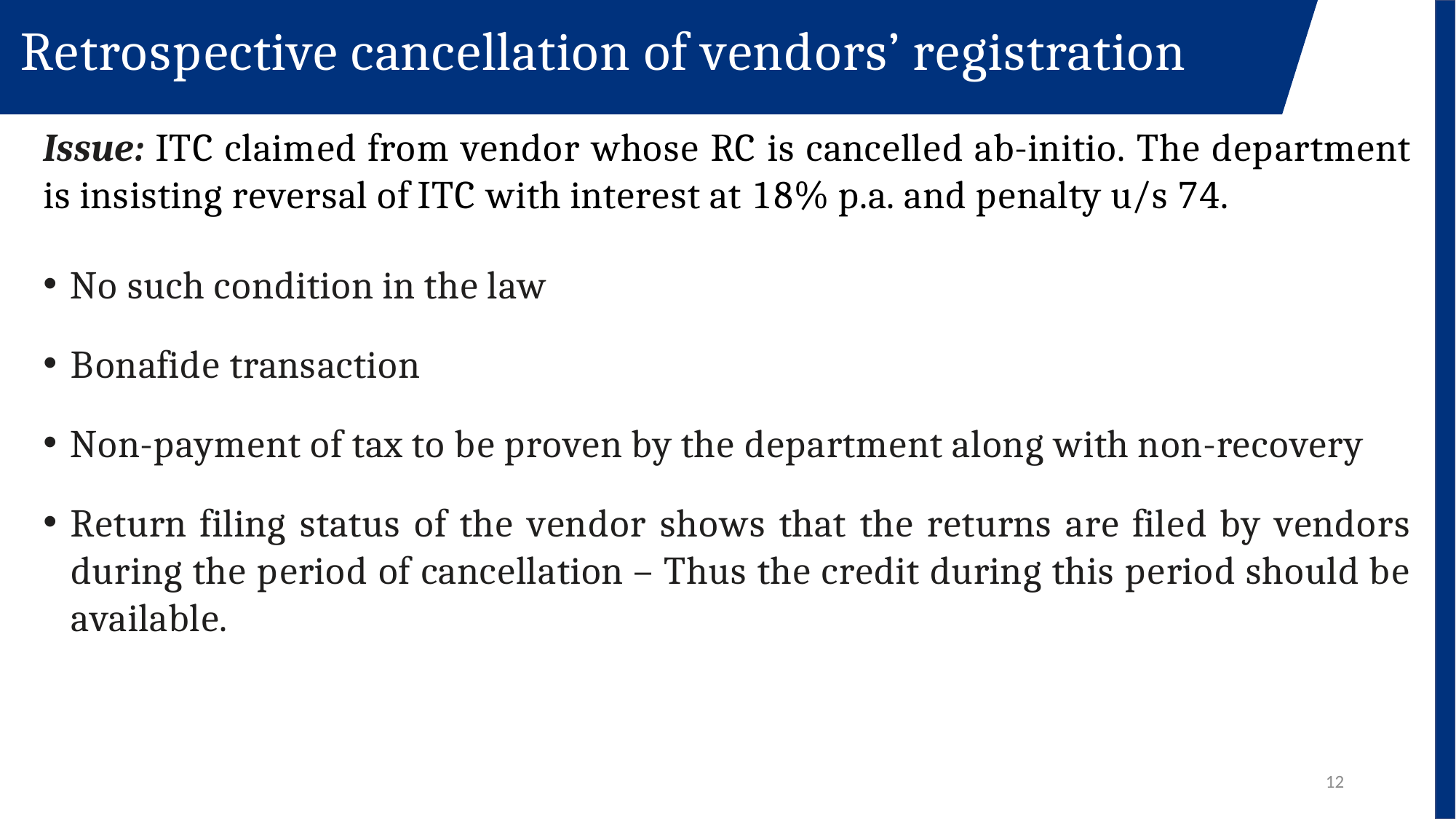

Retrospective cancellation of vendors’ registration
Issue: ITC claimed from vendor whose RC is cancelled ab-initio. The department is insisting reversal of ITC with interest at 18% p.a. and penalty u/s 74.

No such condition in the law

Bonafide transaction

Non-payment of tax to be proven by the department along with non-recovery

Return filing status of the vendor shows that the returns are filed by vendors during the period of cancellation – Thus the credit during this period should be available.
12